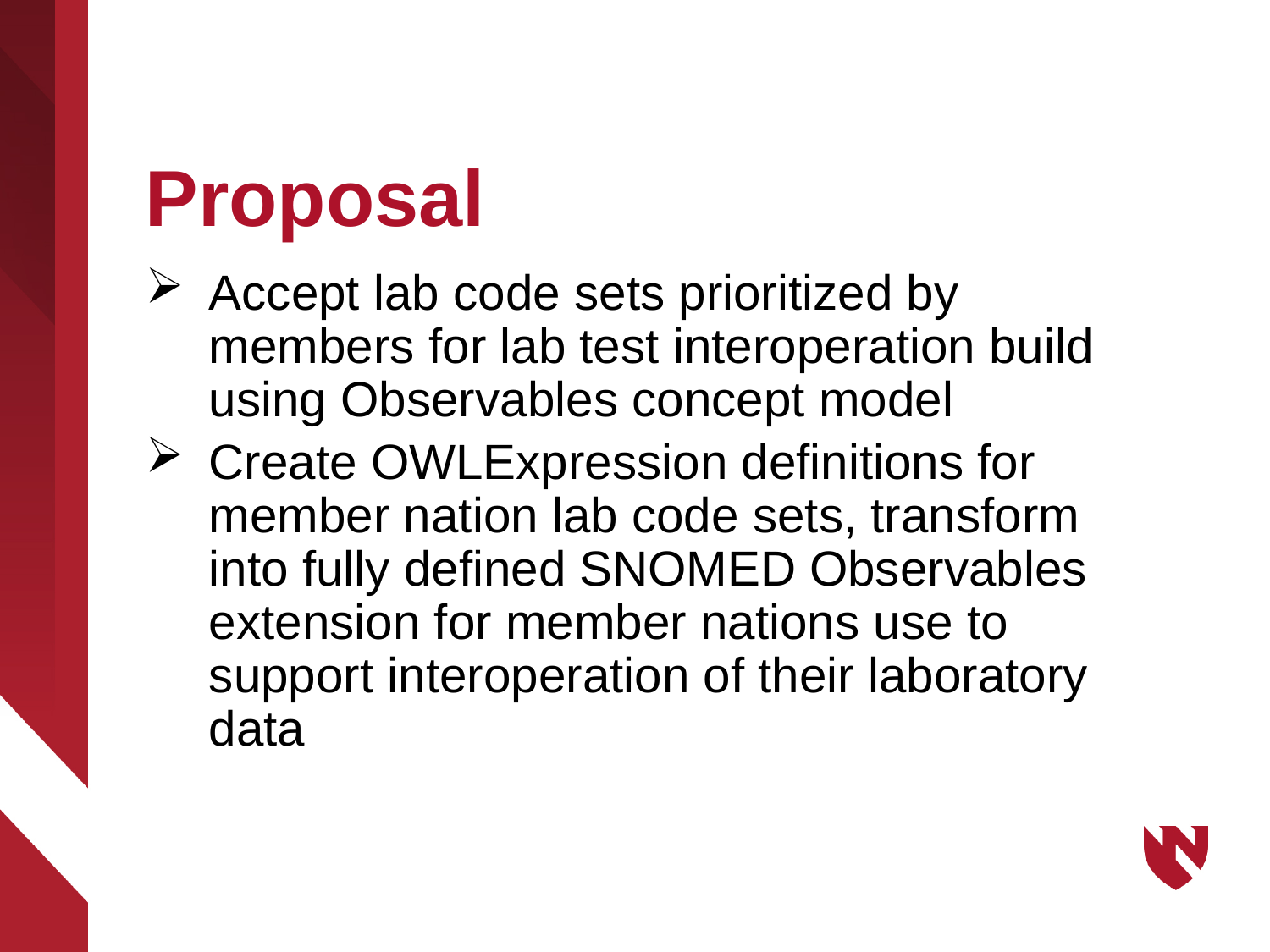

# Proposal
Accept lab code sets prioritized by members for lab test interoperation build using Observables concept model
Create OWLExpression definitions for member nation lab code sets, transform into fully defined SNOMED Observables extension for member nations use to support interoperation of their laboratory data